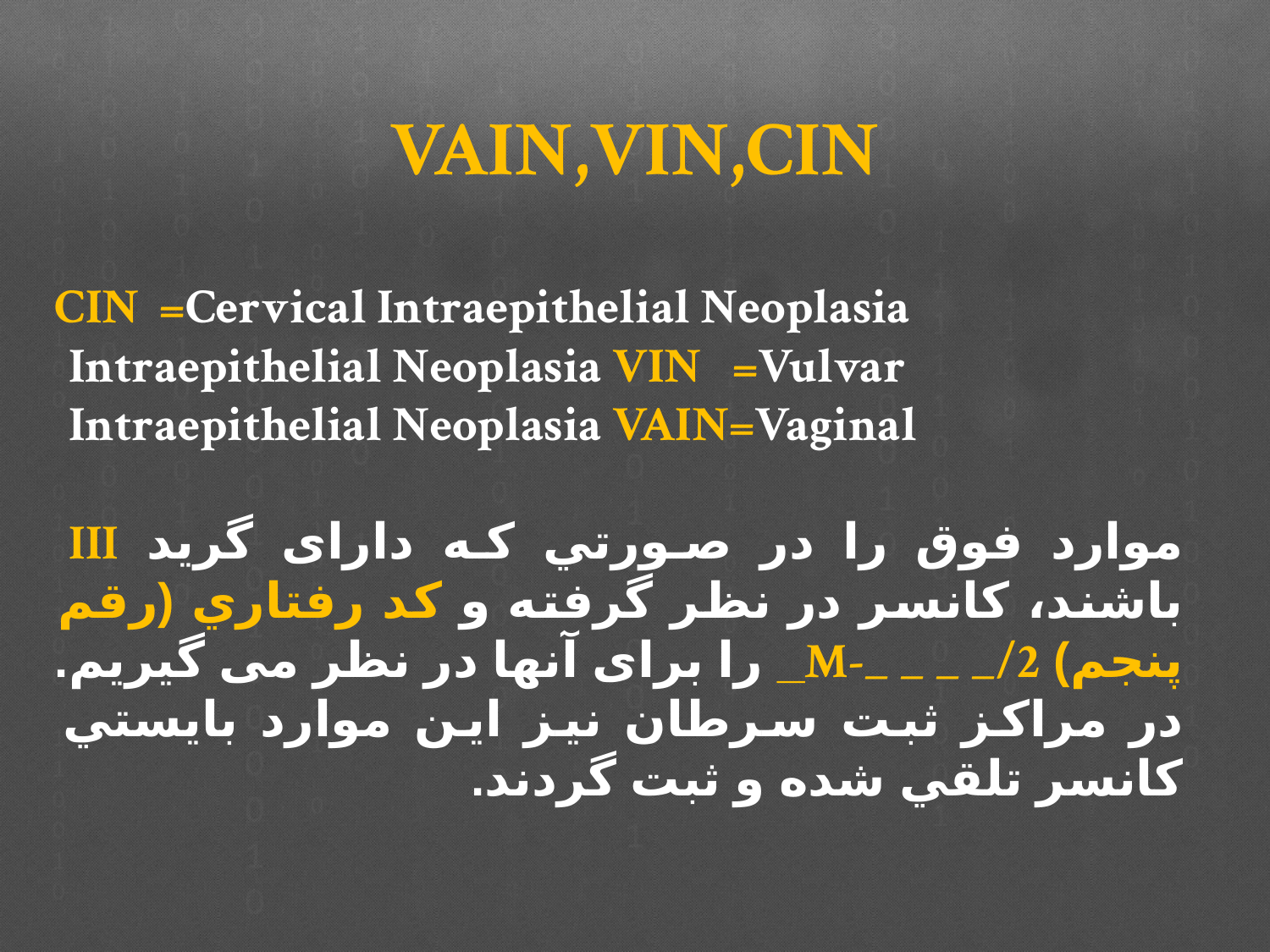

# VAIN,VIN,CIN

CIN  =Cervical Intraepithelial Neoplasia
Intraepithelial Neoplasia VIN   =Vulvar
Intraepithelial Neoplasia VAIN=Vaginal

موارد فوق را در صورتي كه دارای گريد III باشند، كانسر در نظر گرفته و كد رفتاري (رقم پنجم) M-_ _ _ _/2_ را برای آنها در نظر می گیریم. در مراكز ثبت سرطان نيز اين موارد بايستي كانسر تلقي شده و ثبت گردند.